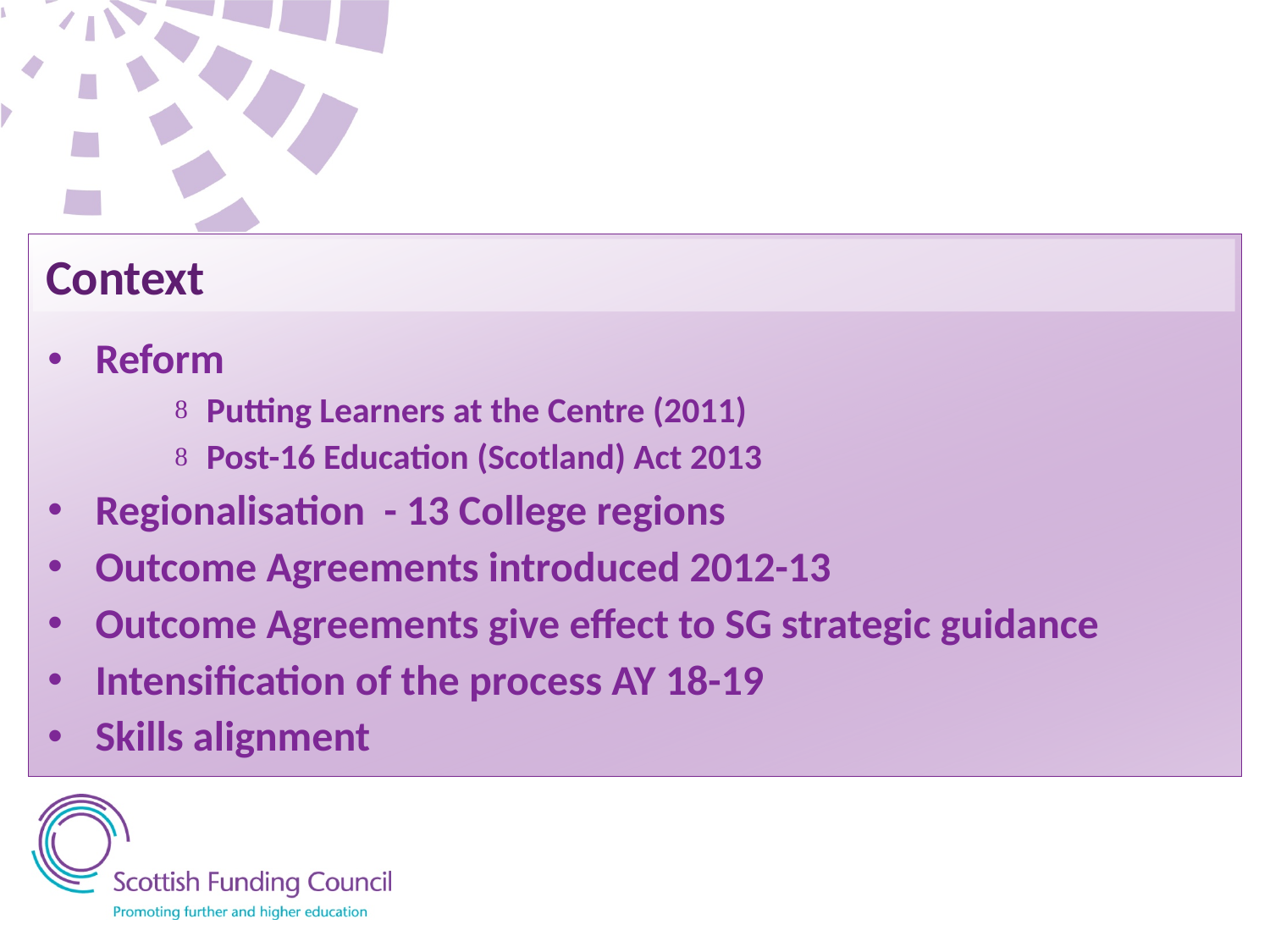

# Context
Reform
Putting Learners at the Centre (2011)
Post-16 Education (Scotland) Act 2013
Regionalisation  - 13 College regions
Outcome Agreements introduced 2012-13
Outcome Agreements give effect to SG strategic guidance
Intensification of the process AY 18-19
Skills alignment